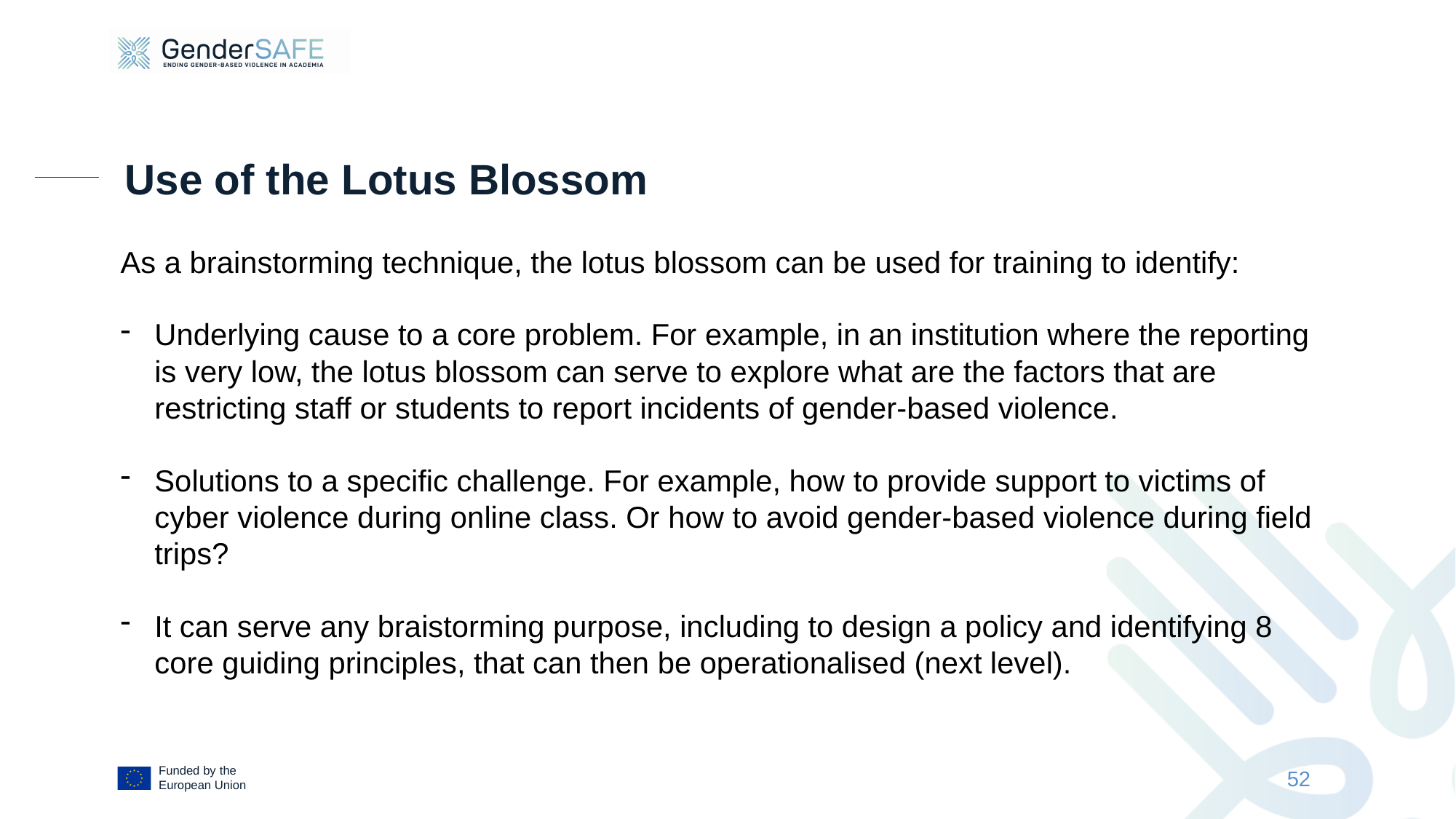

# Use of the Lotus Blossom

As a brainstorming technique, the lotus blossom can be used for training to identify:

Underlying cause to a core problem. For example, in an institution where the reporting is very low, the lotus blossom can serve to explore what are the factors that are restricting staff or students to report incidents of gender-based violence.

Solutions to a specific challenge. For example, how to provide support to victims of cyber violence during online class. Or how to avoid gender-based violence during field trips?

It can serve any braistorming purpose, including to design a policy and identifying 8 core guiding principles, that can then be operationalised (next level).

52